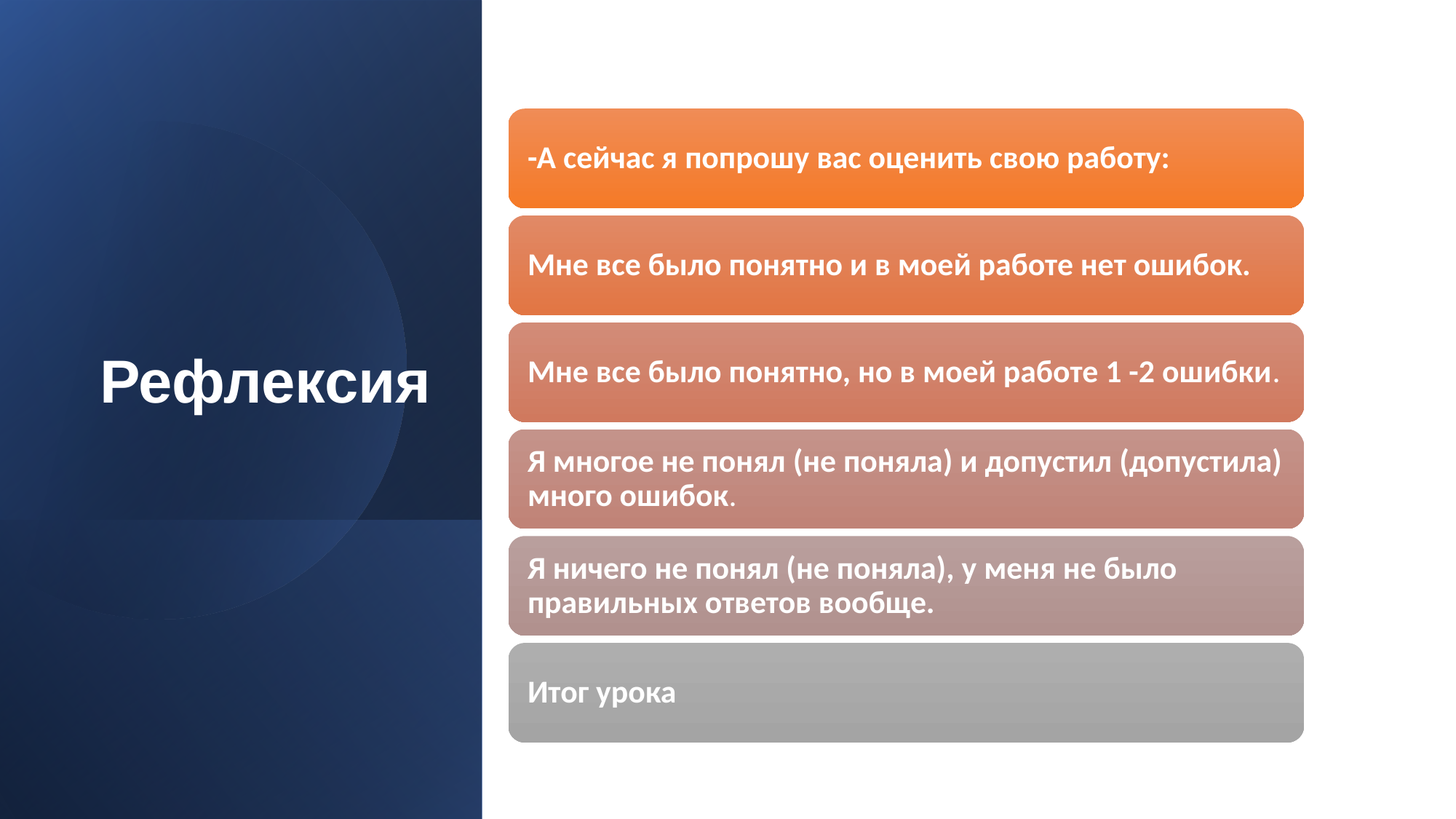

-А сейчас я попрошу вас оценить свою работу:
Мне все было понятно и в моей работе нет ошибок.
Мне все было понятно, но в моей работе 1 -2 ошибки.
Я многое не понял (не поняла) и допустил (допустила) много ошибок.
Я ничего не понял (не поняла), у меня не было правильных ответов вообще.
Итог урока

# Рефлексия